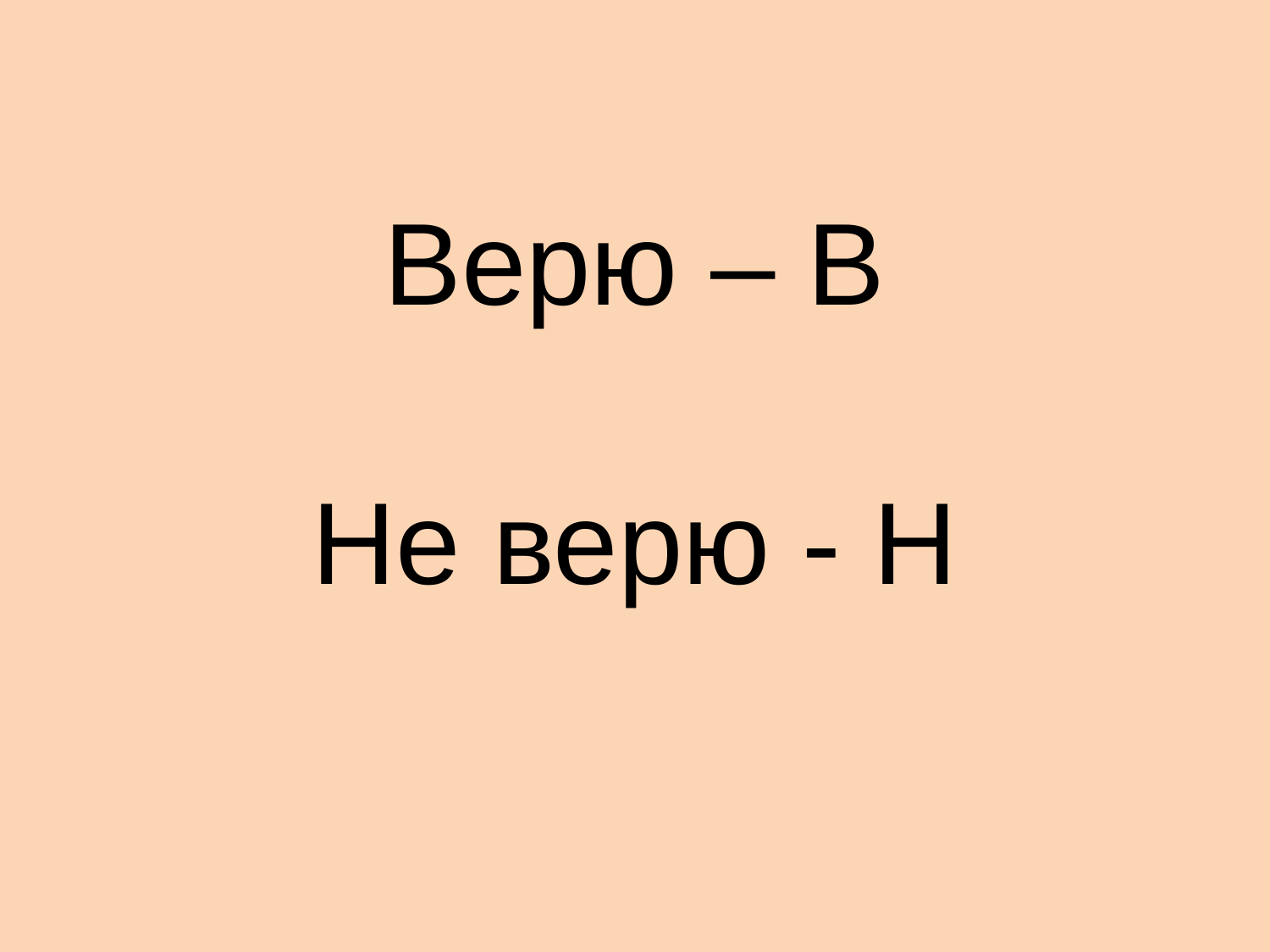

# Верю – В Не верю - Н